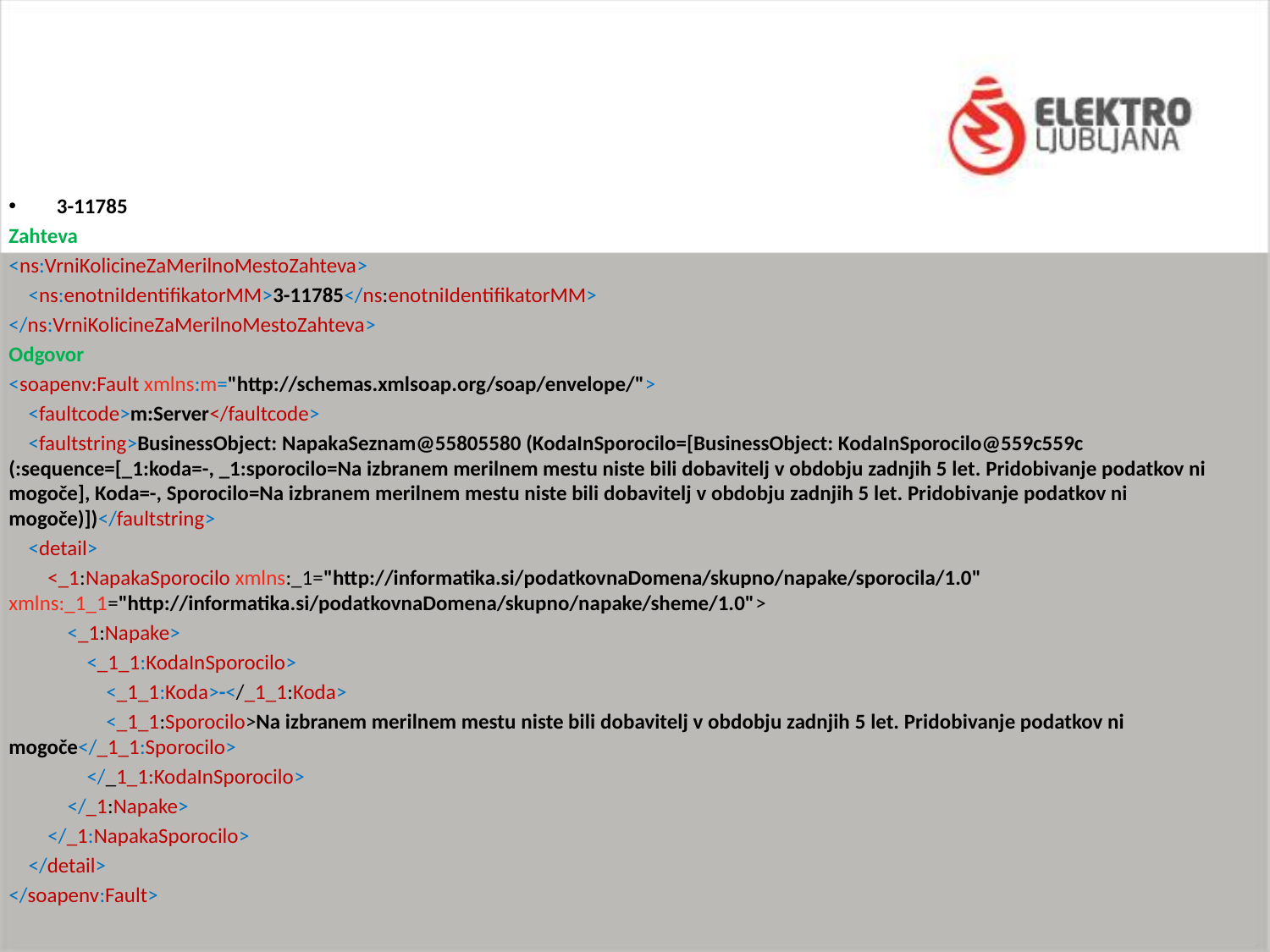

#
3-11785
Zahteva
<ns:VrniKolicineZaMerilnoMestoZahteva>
    <ns:enotniIdentifikatorMM>3-11785</ns:enotniIdentifikatorMM>
</ns:VrniKolicineZaMerilnoMestoZahteva>
Odgovor
<soapenv:Fault xmlns:m="http://schemas.xmlsoap.org/soap/envelope/">
    <faultcode>m:Server</faultcode>
    <faultstring>BusinessObject: NapakaSeznam@55805580 (KodaInSporocilo=[BusinessObject: KodaInSporocilo@559c559c (:sequence=[_1:koda=-, _1:sporocilo=Na izbranem merilnem mestu niste bili dobavitelj v obdobju zadnjih 5 let. Pridobivanje podatkov ni mogoče], Koda=-, Sporocilo=Na izbranem merilnem mestu niste bili dobavitelj v obdobju zadnjih 5 let. Pridobivanje podatkov ni mogoče)])</faultstring>
    <detail>
        <_1:NapakaSporocilo xmlns:_1="http://informatika.si/podatkovnaDomena/skupno/napake/sporocila/1.0" xmlns:_1_1="http://informatika.si/podatkovnaDomena/skupno/napake/sheme/1.0">
            <_1:Napake>
                <_1_1:KodaInSporocilo>
                    <_1_1:Koda>-</_1_1:Koda>
                    <_1_1:Sporocilo>Na izbranem merilnem mestu niste bili dobavitelj v obdobju zadnjih 5 let. Pridobivanje podatkov ni mogoče</_1_1:Sporocilo>
                </_1_1:KodaInSporocilo>
            </_1:Napake>
        </_1:NapakaSporocilo>
    </detail>
</soapenv:Fault>